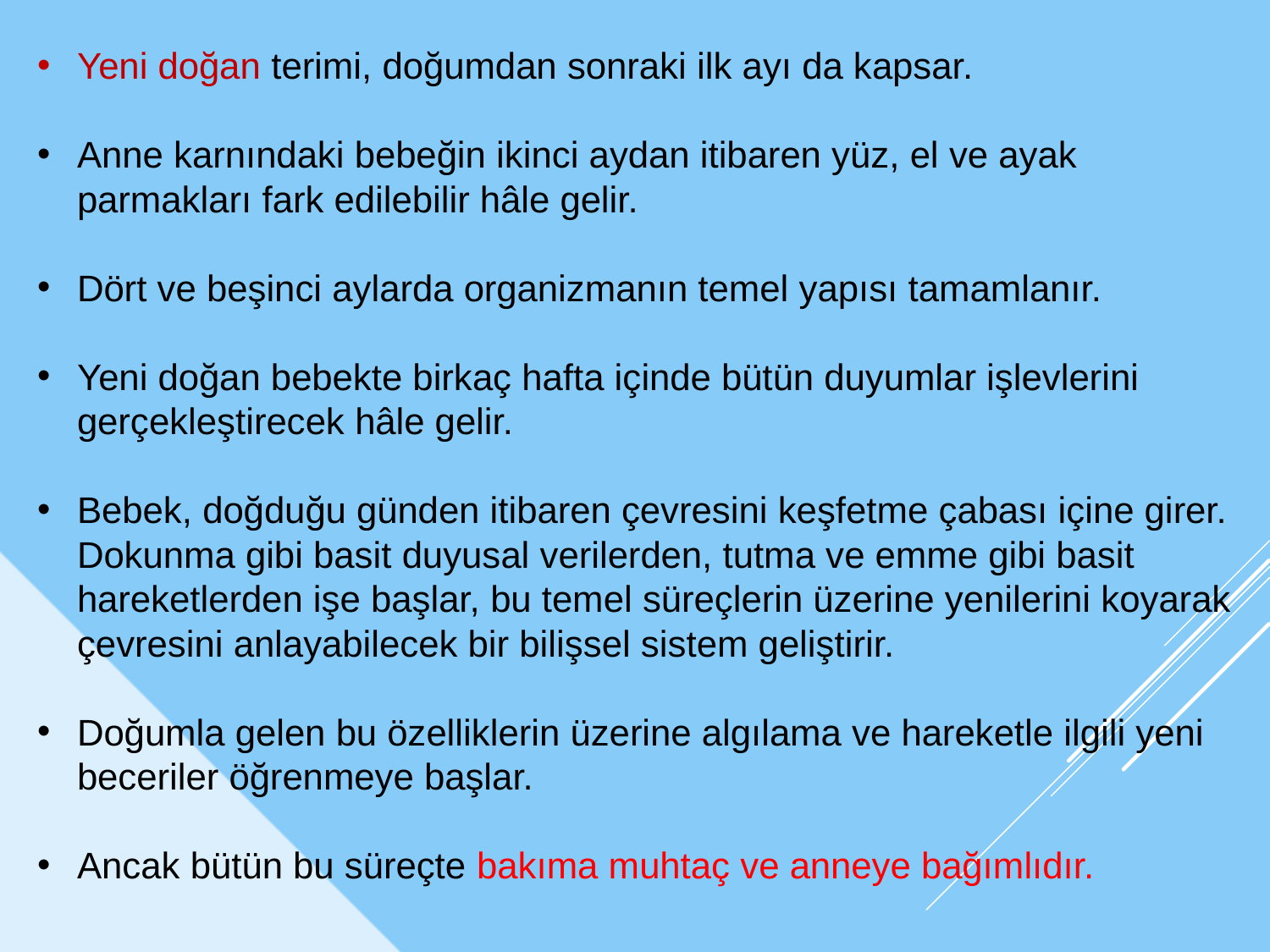

Yeni doğan terimi, doğumdan sonraki ilk ayı da kapsar.

Anne karnındaki bebeğin ikinci aydan itibaren yüz, el ve ayak parmakları fark edilebilir hâle gelir.

Dört ve beşinci aylarda organizmanın temel yapısı tamamlanır.

Yeni doğan bebekte birkaç hafta içinde bütün duyumlar işlevlerini gerçekleştirecek hâle gelir.

Bebek, doğduğu günden itibaren çevresini keşfetme çabası içine girer. Dokunma gibi basit duyusal verilerden, tutma ve emme gibi basit hareketlerden işe başlar, bu temel süreçlerin üzerine yenilerini koyarak çevresini anlayabilecek bir bilişsel sistem geliştirir.

Doğumla gelen bu özelliklerin üzerine algılama ve hareketle ilgili yeni beceriler öğrenmeye başlar.

Ancak bütün bu süreçte bakıma muhtaç ve anneye bağımlıdır.